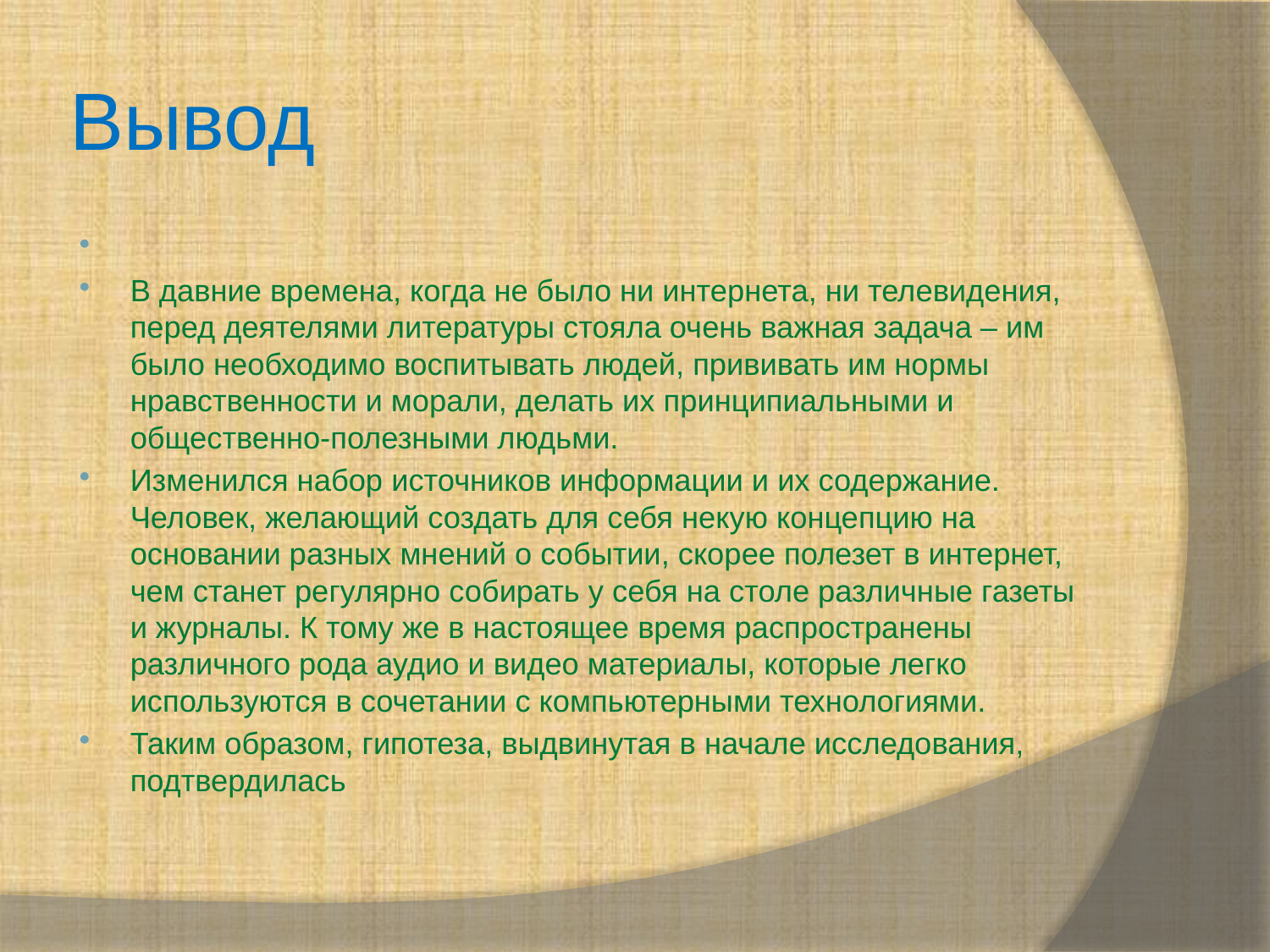

# Вывод

В давние времена, когда не было ни интернета, ни телевидения, перед деятелями литературы стояла очень важная задача – им было необходимо воспитывать людей, прививать им нормы нравственности и морали, делать их принципиальными и общественно-полезными людьми.
Изменился набор источников информации и их содержание. Человек, желающий создать для себя некую концепцию на основании разных мнений о событии, скорее полезет в интернет, чем станет регулярно собирать у себя на столе различные газеты и журналы. К тому же в настоящее время распространены различного рода аудио и видео материалы, которые легко используются в сочетании с компьютерными технологиями.
Таким образом, гипотеза, выдвинутая в начале исследования, подтвердилась